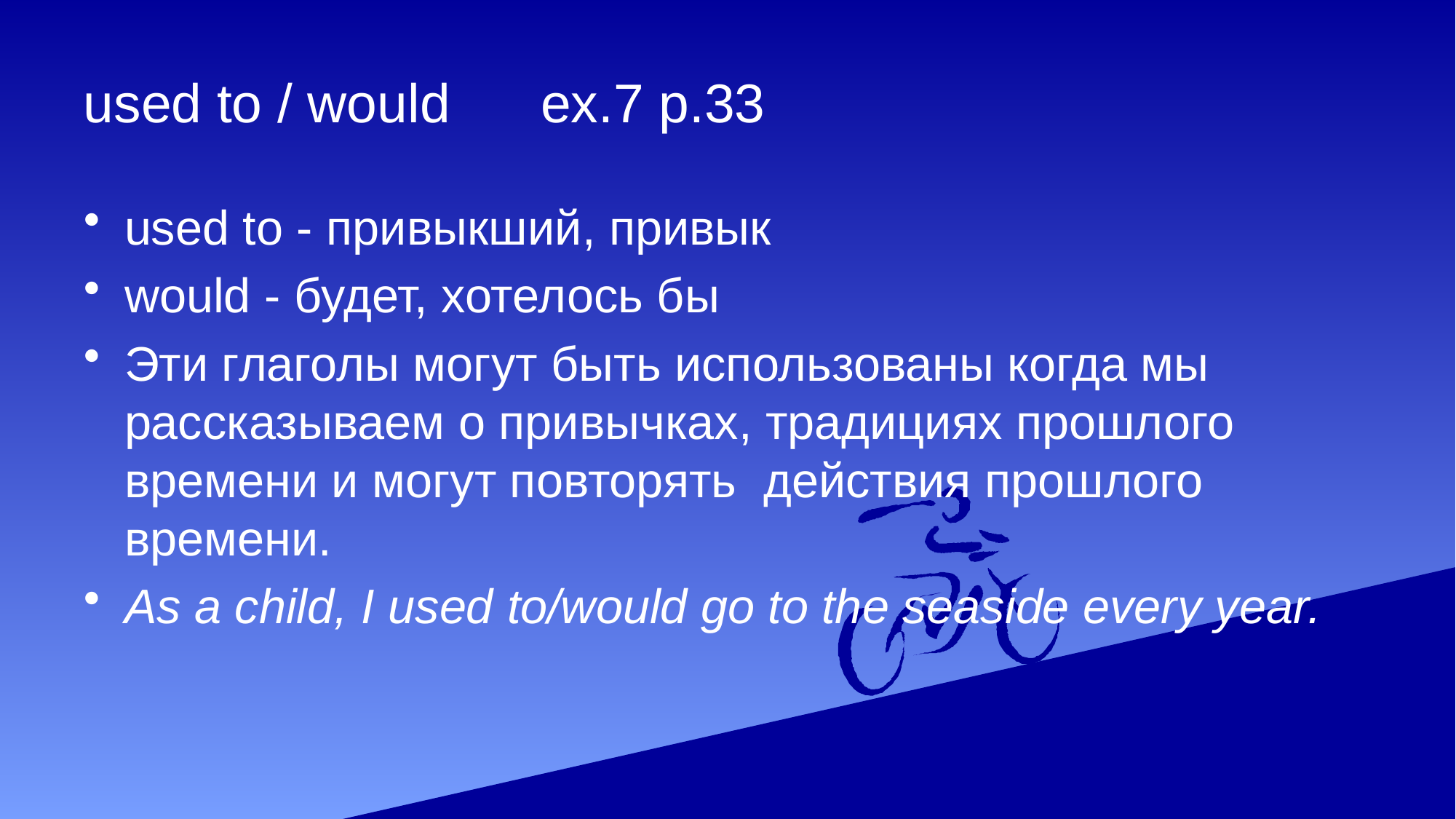

# used to / would      ex.7 p.33
used to - привыкший, привык
would - будет, хотелось бы
Эти глаголы могут быть использованы когда мы рассказываем о привычках, традициях прошлого времени и могут повторять  действия прошлого времени.
As a child, I used to/would go to the seaside every year.